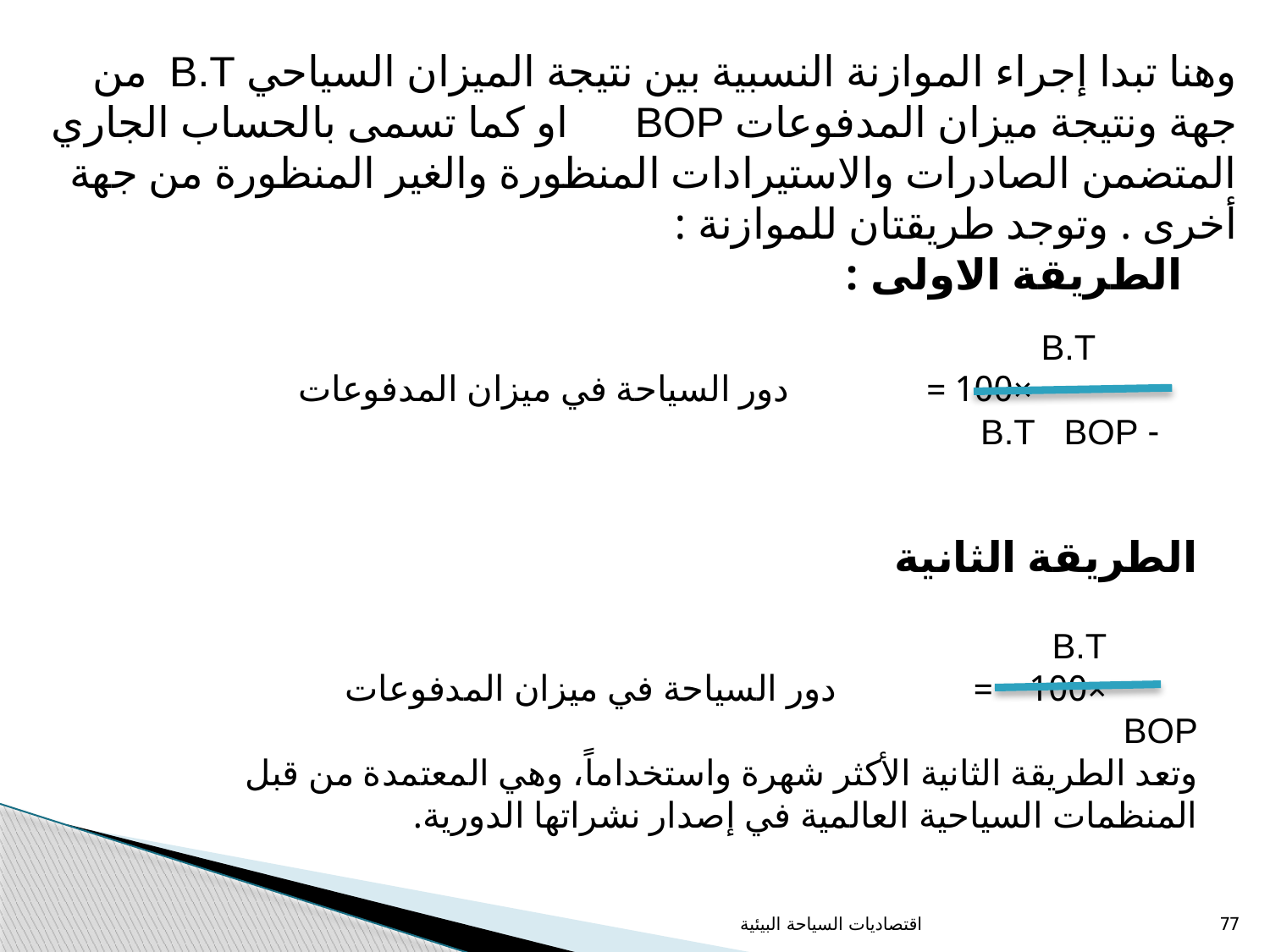

وهنا تبدا إجراء الموازنة النسبية بين نتيجة الميزان السياحي B.T  من جهة ونتيجة ميزان المدفوعات BOP      او كما تسمى بالحساب الجاري المتضمن الصادرات والاستيرادات المنظورة والغير المنظورة من جهة أخرى . وتوجد طريقتان للموازنة :
     الطريقة الاولى :
       B.T
		×100 =               دور السياحة في ميزان المدفوعات
- B.T   BOP
الطريقة الثانية

          B.T
	          ×100    =               دور السياحة في ميزان المدفوعات
BOP
وتعد الطريقة الثانية الأكثر شهرة واستخداماً، وهي المعتمدة من قبل المنظمات السياحية العالمية في إصدار نشراتها الدورية.
اقتصاديات السياحة البيئية
77